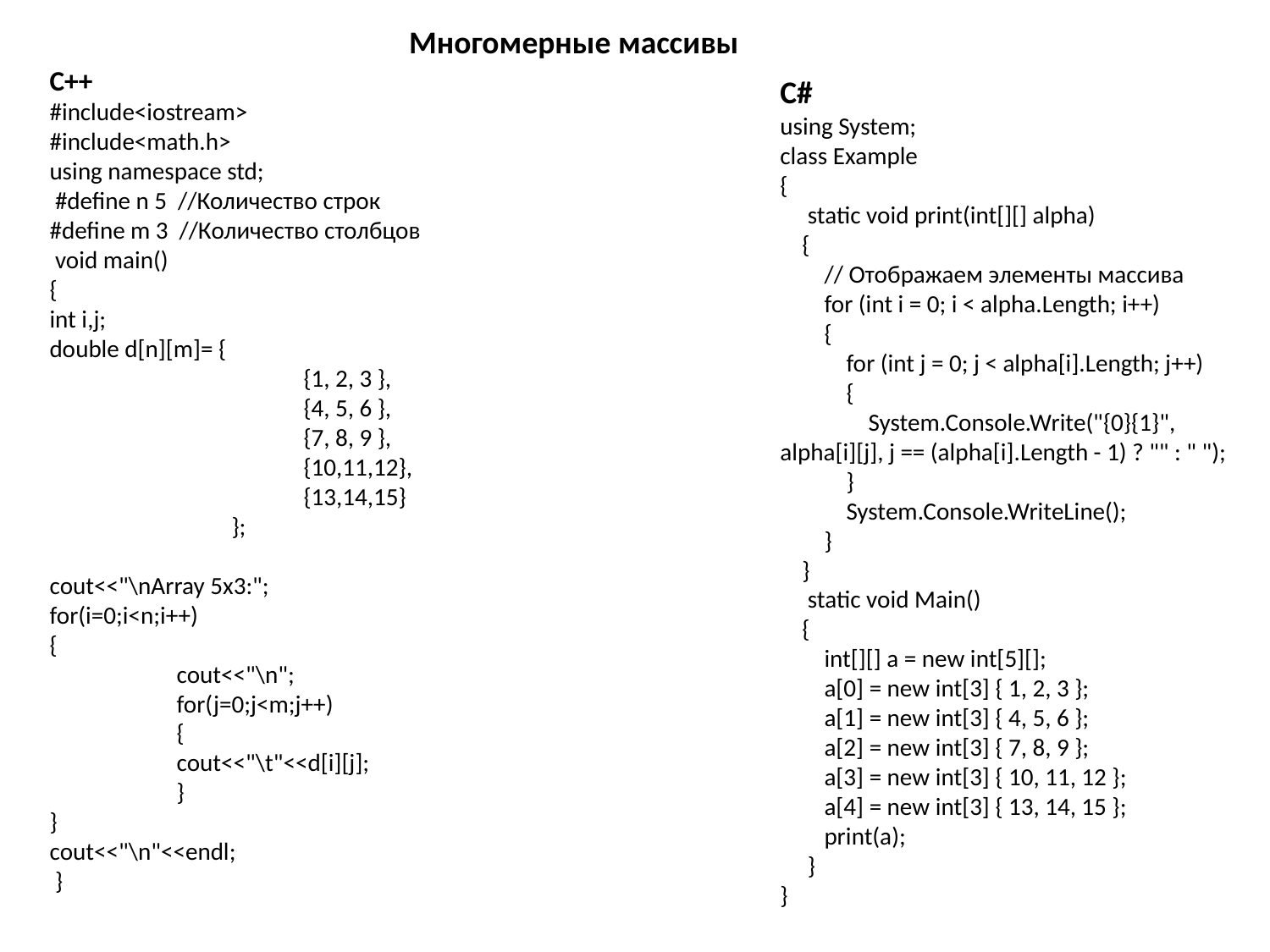

Многомерные массивы
С++
#include<iostream>
#include<math.h>
using namespace std;
 #define n 5  //Количество строк
#define m 3  //Количество столбцов
 void main()
{
int i,j;
double d[n][m]= {
		{1, 2, 3 },
		{4, 5, 6 },
		{7, 8, 9 },
		{10,11,12},
		{13,14,15}
 	          };

cout<<"\nArray 5x3:";
for(i=0;i<n;i++)
{
	cout<<"\n";
	for(j=0;j<m;j++)
	{
	cout<<"\t"<<d[i][j];
	}
}
cout<<"\n"<<endl;
 }
C#
using System;
class Example
{
     static void print(int[][] alpha)
    {
        // Отображаем элементы массива
        for (int i = 0; i < alpha.Length; i++)
        {
            for (int j = 0; j < alpha[i].Length; j++)
            {
                System.Console.Write("{0}{1}",
alpha[i][j], j == (alpha[i].Length - 1) ? "" : " ");
            }
            System.Console.WriteLine();
        }
    }
     static void Main()
    {
        int[][] a = new int[5][];
        a[0] = new int[3] { 1, 2, 3 };
        a[1] = new int[3] { 4, 5, 6 };
        a[2] = new int[3] { 7, 8, 9 };
        a[3] = new int[3] { 10, 11, 12 };
        a[4] = new int[3] { 13, 14, 15 };
        print(a);
     }
}